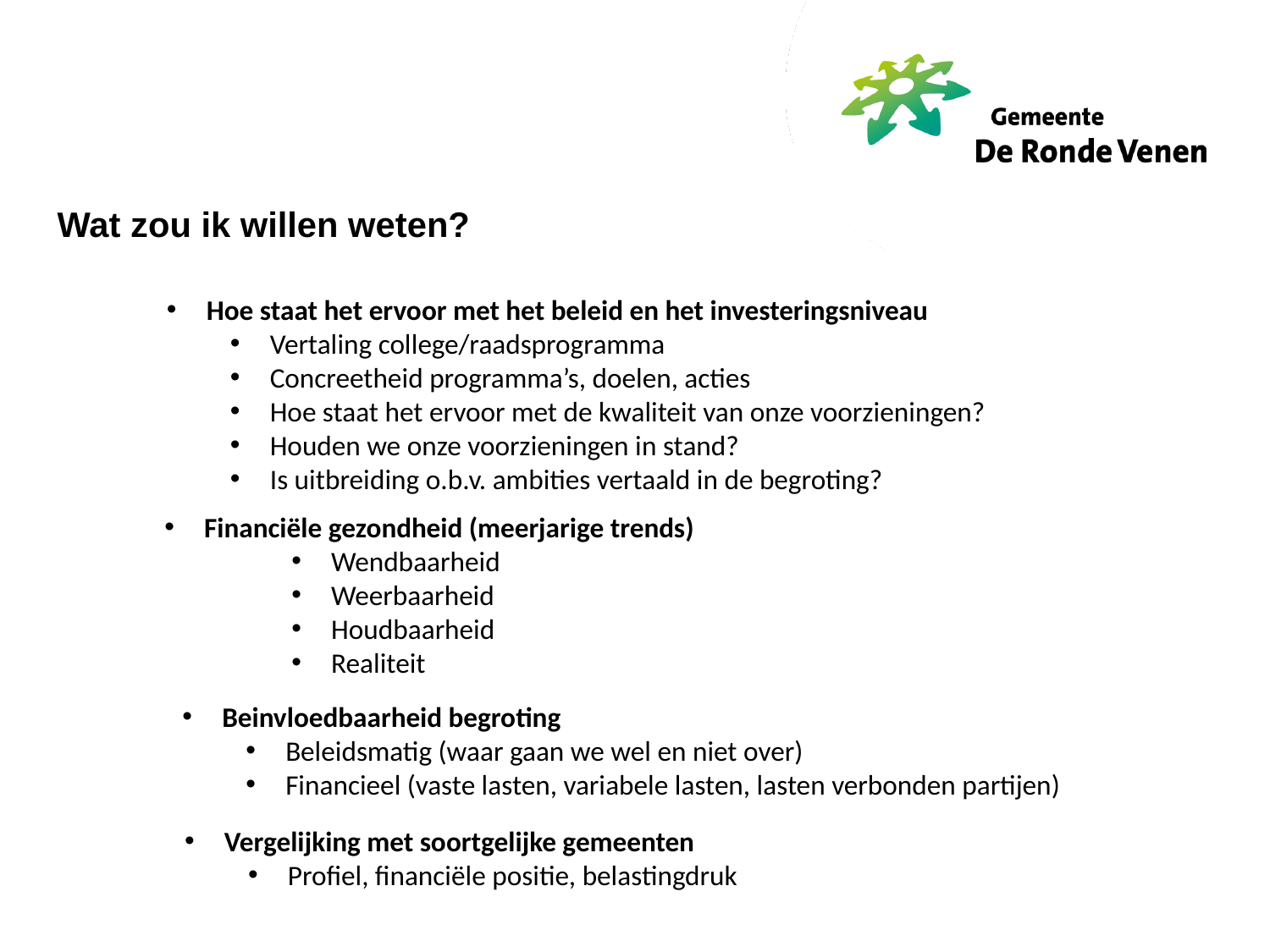

Wat zou ik willen weten?
Hoe staat het ervoor met het beleid en het investeringsniveau
Vertaling college/raadsprogramma
Concreetheid programma’s, doelen, acties
Hoe staat het ervoor met de kwaliteit van onze voorzieningen?
Houden we onze voorzieningen in stand?
Is uitbreiding o.b.v. ambities vertaald in de begroting?
Financiële gezondheid (meerjarige trends)
Wendbaarheid
Weerbaarheid
Houdbaarheid
Realiteit
Beinvloedbaarheid begroting
Beleidsmatig (waar gaan we wel en niet over)
Financieel (vaste lasten, variabele lasten, lasten verbonden partijen)
Vergelijking met soortgelijke gemeenten
Profiel, financiële positie, belastingdruk